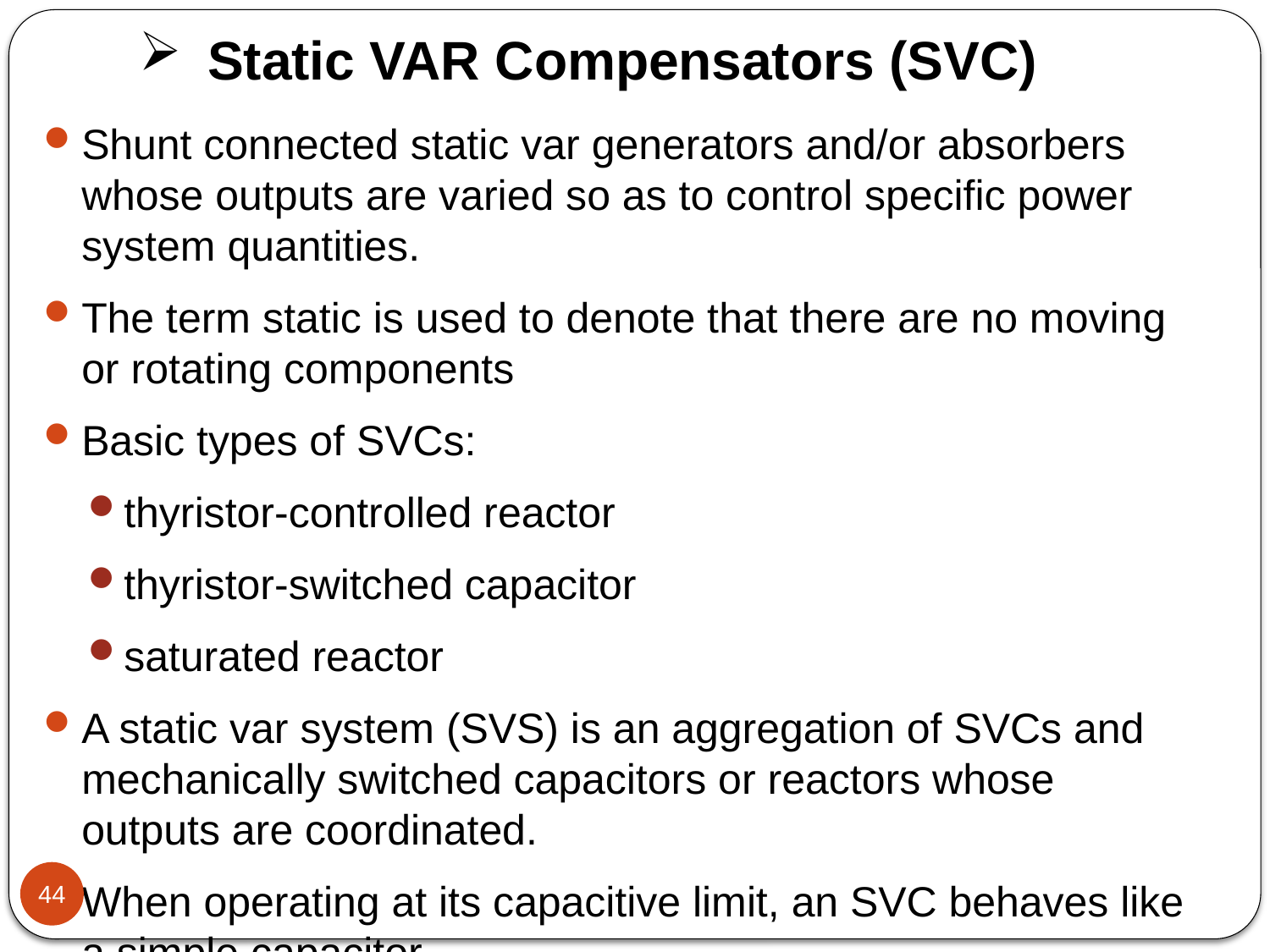

# Static VAR Compensators (SVC)
Shunt connected static var generators and/or absorbers whose outputs are varied so as to control specific power system quantities.
The term static is used to denote that there are no moving or rotating components
Basic types of SVCs:
thyristor-controlled reactor
thyristor-switched capacitor
saturated reactor
A static var system (SVS) is an aggregation of SVCs and mechanically switched capacitors or reactors whose outputs are coordinated.
When operating at its capacitive limit, an SVC behaves like a simple capacitor
44